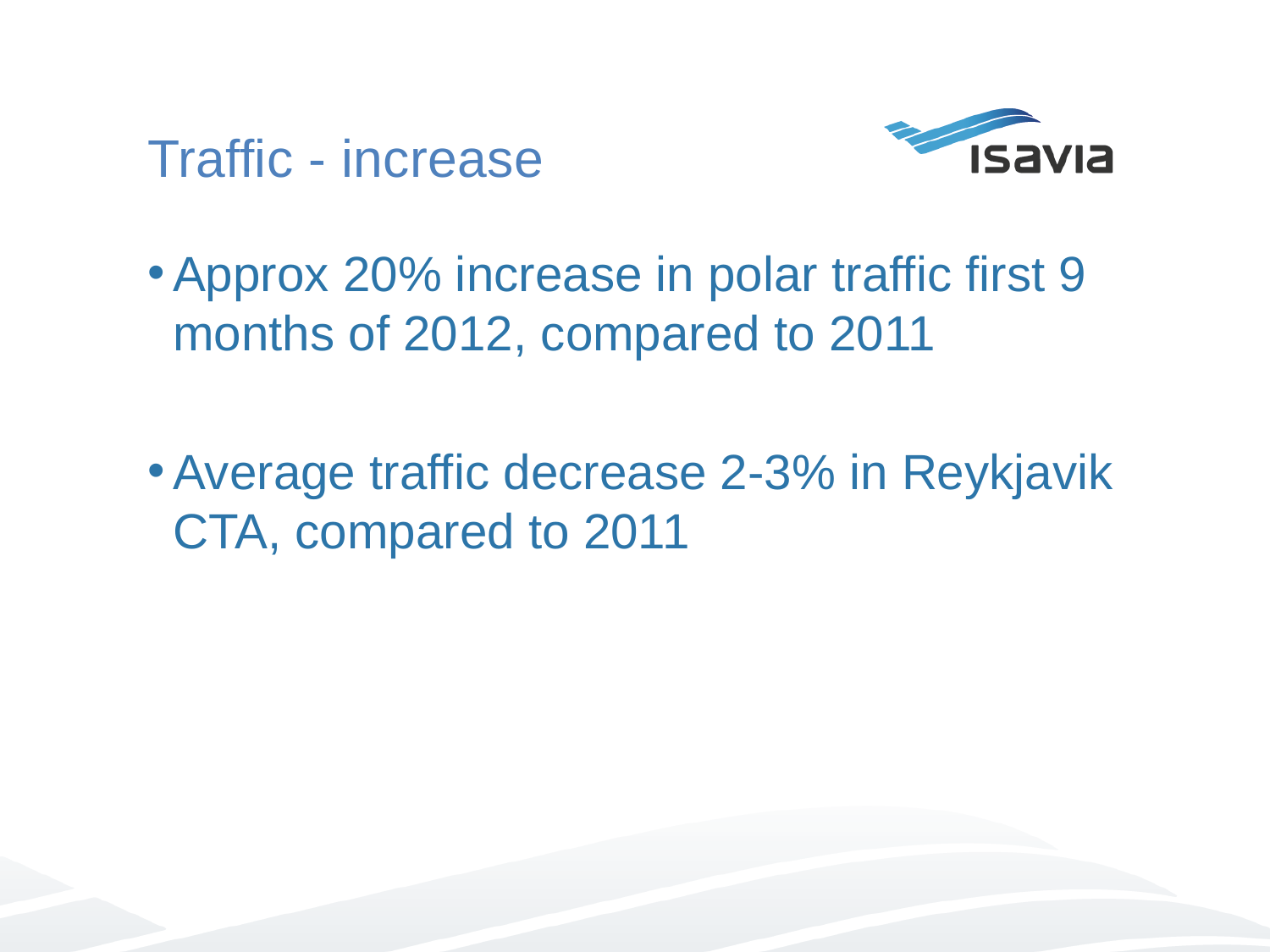

# Traffic - increase
Approx 20% increase in polar traffic first 9 months of 2012, compared to 2011

Average traffic decrease 2-3% in Reykjavik CTA, compared to 2011